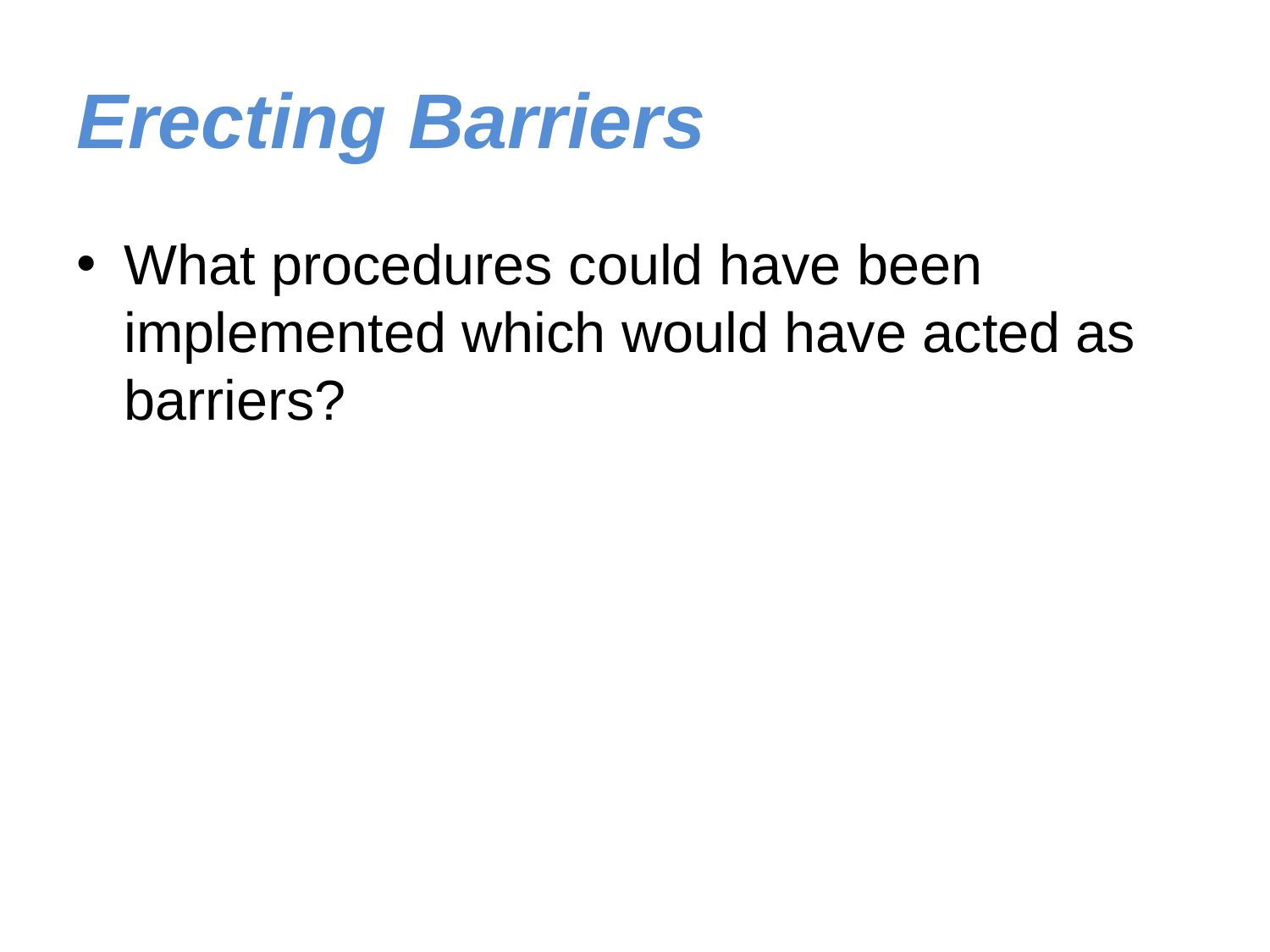

# Erecting Barriers
What procedures could have been implemented which would have acted as barriers?